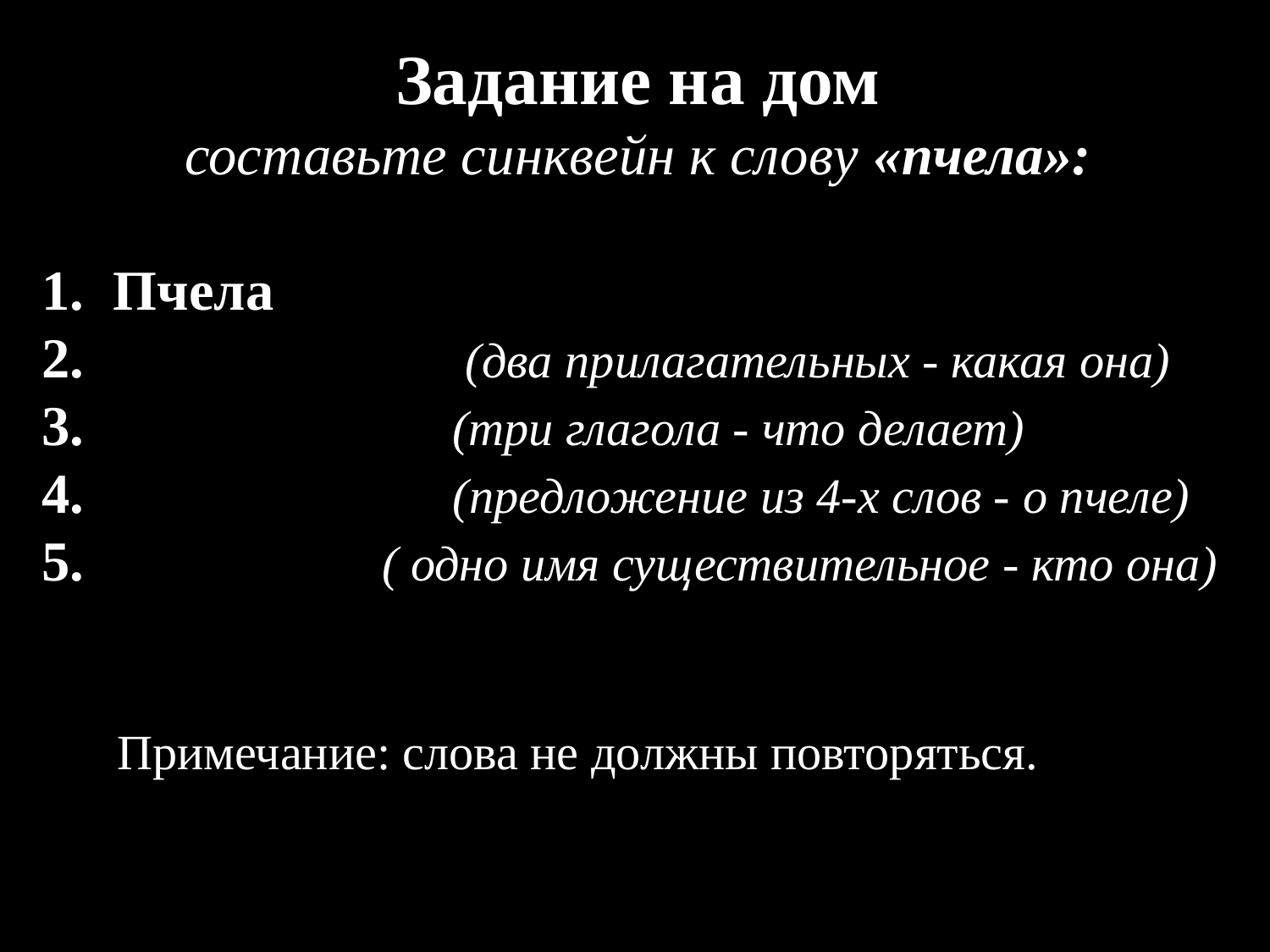

Задание на дом
составьте синквейн к слову «пчела»:

Пчела
                         (два прилагательных - какая она)
3.                              (три глагола - что делает)
4.                          (предложение из 4-х слов - о пчеле)
5.                     ( одно имя существительное - кто она)

Примечание: слова не должны повторяться.